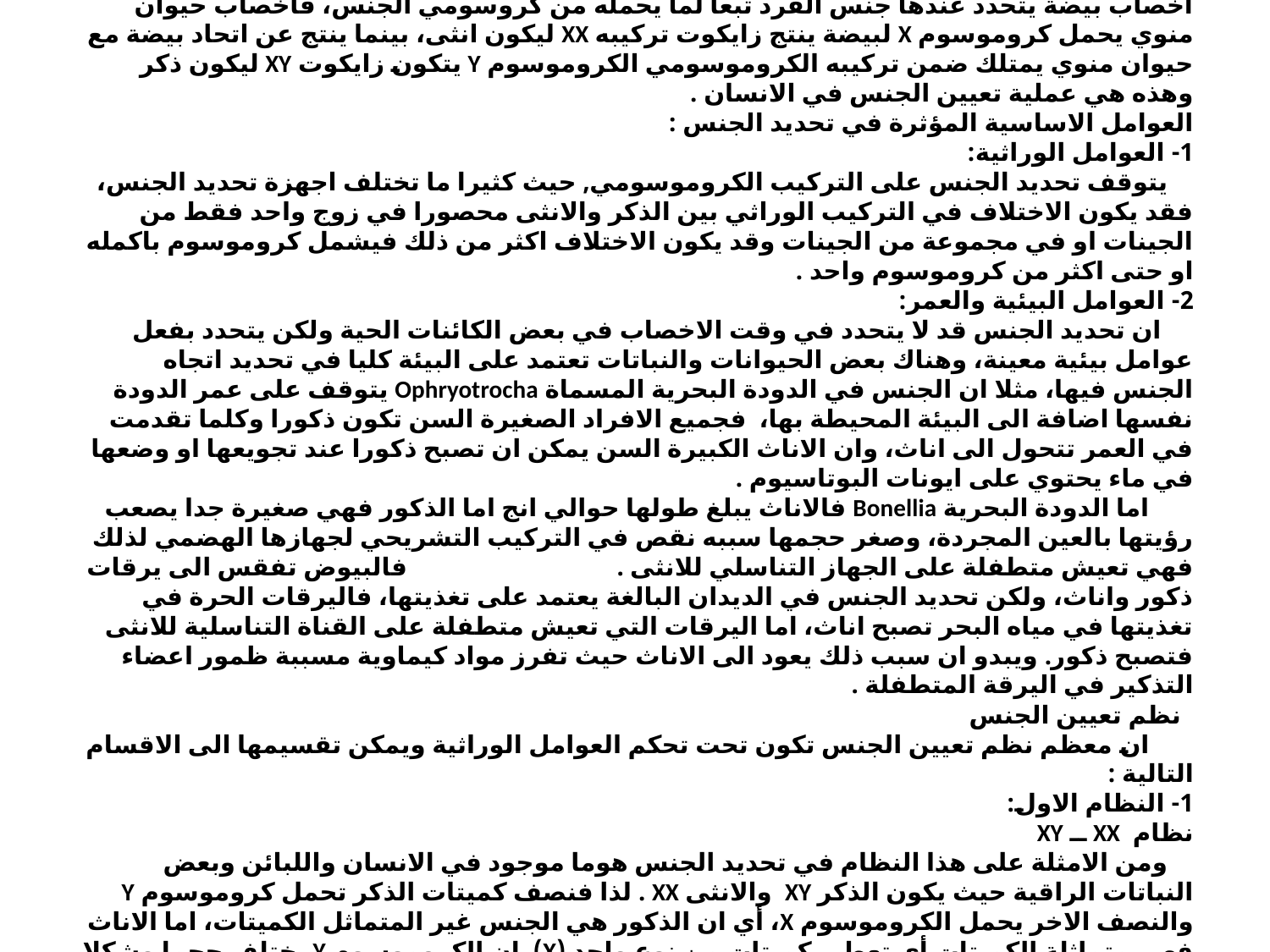

# تعيين الجنس في الانسان : يرجع جنس الفرد في الانسان الى انعزال زوج خاص من الكروموسومات تعرف بـ   (X)وY)) . ويتم تحديد الجنس وقت الاخصاب بالضبط ، اذ بمجرد ان ينجح حيوان منوي(الكميت الذكري) في اخصاب بيضة يتحدد عندها جنس الفرد تبعا لما يحمله من كروسومي الجنس، فاخصاب حيوان منوي يحمل كروموسوم X لبيضة ينتج زايكوت تركيبه XX ليكون انثى، بينما ينتج عن اتحاد بيضة مع حيوان منوي يمتلك ضمن تركيبه الكروموسومي الكروموسوم Y يتكون زايكوت XY ليكون ذكر وهذه هي عملية تعيين الجنس في الانسان . العوامل الاساسية المؤثرة في تحديد الجنس : 1- العوامل الوراثية: يتوقف تحديد الجنس على التركيب الكروموسومي, حيث كثيرا ما تختلف اجهزة تحديد الجنس، فقد يكون الاختلاف في التركيب الوراثي بين الذكر والانثى محصورا في زوج واحد فقط من الجينات او في مجموعة من الجينات وقد يكون الاختلاف اكثر من ذلك فيشمل كروموسوم باكمله او حتى اكثر من كروموسوم واحد . 2- العوامل البيئية والعمر: ان تحديد الجنس قد لا يتحدد في وقت الاخصاب في بعض الكائنات الحية ولكن يتحدد بفعل عوامل بيئية معينة، وهناك بعض الحيوانات والنباتات تعتمد على البيئة كليا في تحديد اتجاه الجنس فيها، مثلا ان الجنس في الدودة البحرية المسماة Ophryotrocha يتوقف على عمر الدودة نفسها اضافة الى البيئة المحيطة بها،  فجميع الافراد الصغيرة السن تكون ذكورا وكلما تقدمت في العمر تتحول الى اناث، وان الاناث الكبيرة السن يمكن ان تصبح ذكورا عند تجويعها او وضعها في ماء يحتوي على ايونات البوتاسيوم . اما الدودة البحرية Bonellia فالاناث يبلغ طولها حوالي انج اما الذكور فهي صغيرة جدا يصعب رؤيتها بالعين المجردة، وصغر حجمها سببه نقص في التركيب التشريحي لجهازها الهضمي لذلك فهي تعيش متطفلة على الجهاز التناسلي للانثى .                                 فالبيوض تفقس الى يرقات ذكور واناث، ولكن تحديد الجنس في الديدان البالغة يعتمد على تغذيتها، فاليرقات الحرة في تغذيتها في مياه البحر تصبح اناث، اما اليرقات التي تعيش متطفلة على القناة التناسلية للانثى فتصبح ذكور. ويبدو ان سبب ذلك يعود الى الاناث حيث تفرز مواد كيماوية مسببة ظمور اعضاء التذكير في اليرقة المتطفلة . نظم تعيين الجنس ان معظم نظم تعيين الجنس تكون تحت تحكم العوامل الوراثية ويمكن تقسيمها الى الاقسام التالية : 1- النظام الاول: نظام  XX ــ XY ومن الامثلة على هذا النظام في تحديد الجنس هوما موجود في الانسان واللبائن وبعض النباتات الراقية حيث يكون الذكر XY  والانثى XX . لذا فنصف كميتات الذكر تحمل كروموسوم Y والنصف الاخر يحمل الكروموسوم X، أي ان الذكور هي الجنس غير المتماثل الكميتات، اما الاناث فهي متماثلة الكميتات أي تعطي كميتات من نوع واحد (X) .ان الكروموسوم Y يختلف حجما وشكلا عن الكروموسوم X ، وان النسبة الجنسية الناتجة من هذا النظام هي 1:1 في كل جيل كما يلي :